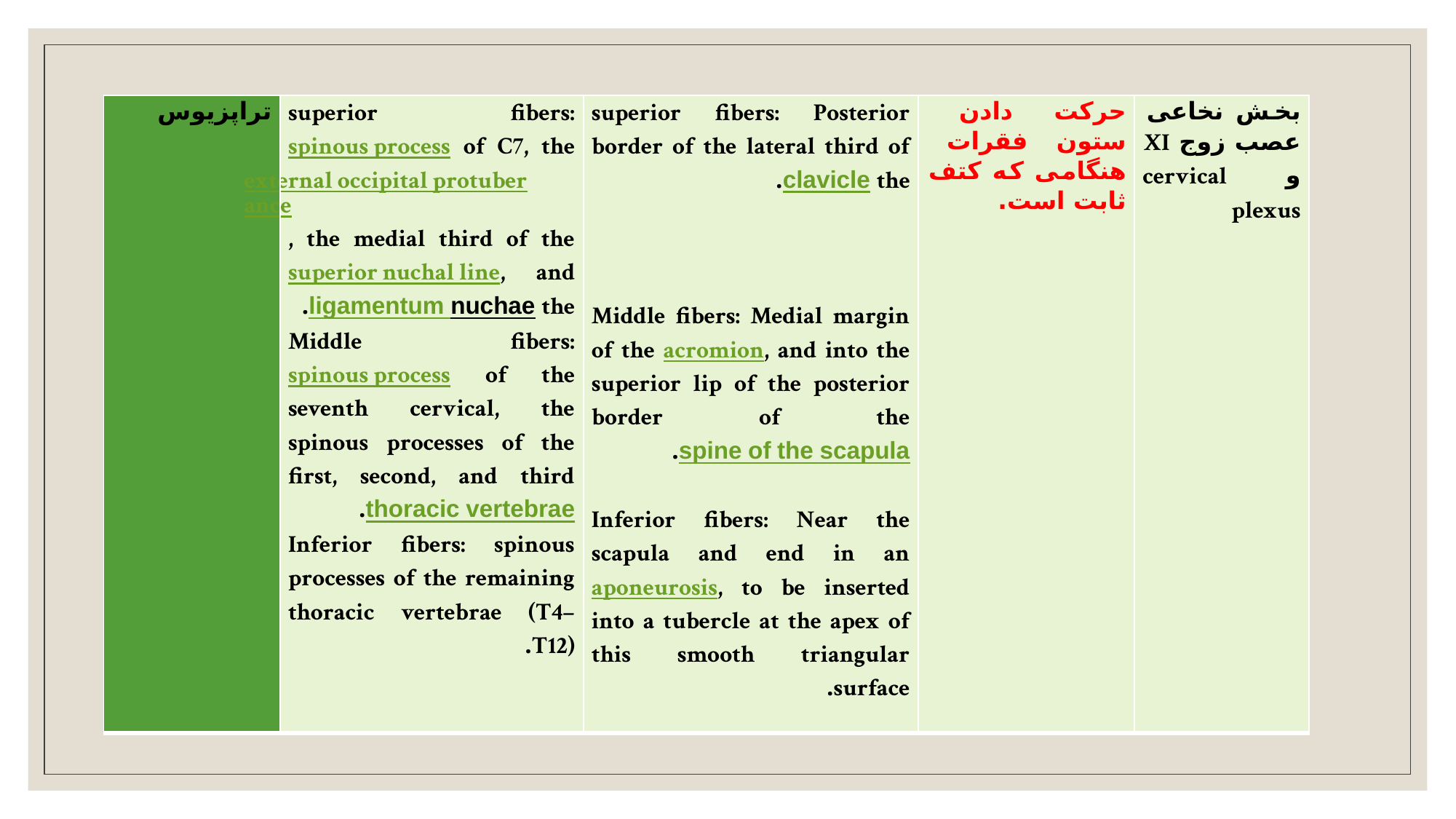

| تراپزیوس | superior fibers: spinous process of C7, the external occipital protuberance, the medial third of the superior nuchal line, and the ligamentum nuchae. Middle fibers: spinous process of the seventh cervical, the spinous processes of the first, second, and third thoracic vertebrae. Inferior fibers: spinous processes of the remaining thoracic vertebrae (T4–T12). | superior fibers: Posterior border of the lateral third of the clavicle.       Middle fibers: Medial margin of the acromion, and into the superior lip of the posterior border of the spine of the scapula.   Inferior fibers: Near the scapula and end in an aponeurosis, to be inserted into a tubercle at the apex of this smooth triangular surface. | حرکت دادن ستون فقرات هنگامی که کتف ثابت است. | بخش نخاعی عصب زوج XI و cervical plexus |
| --- | --- | --- | --- | --- |